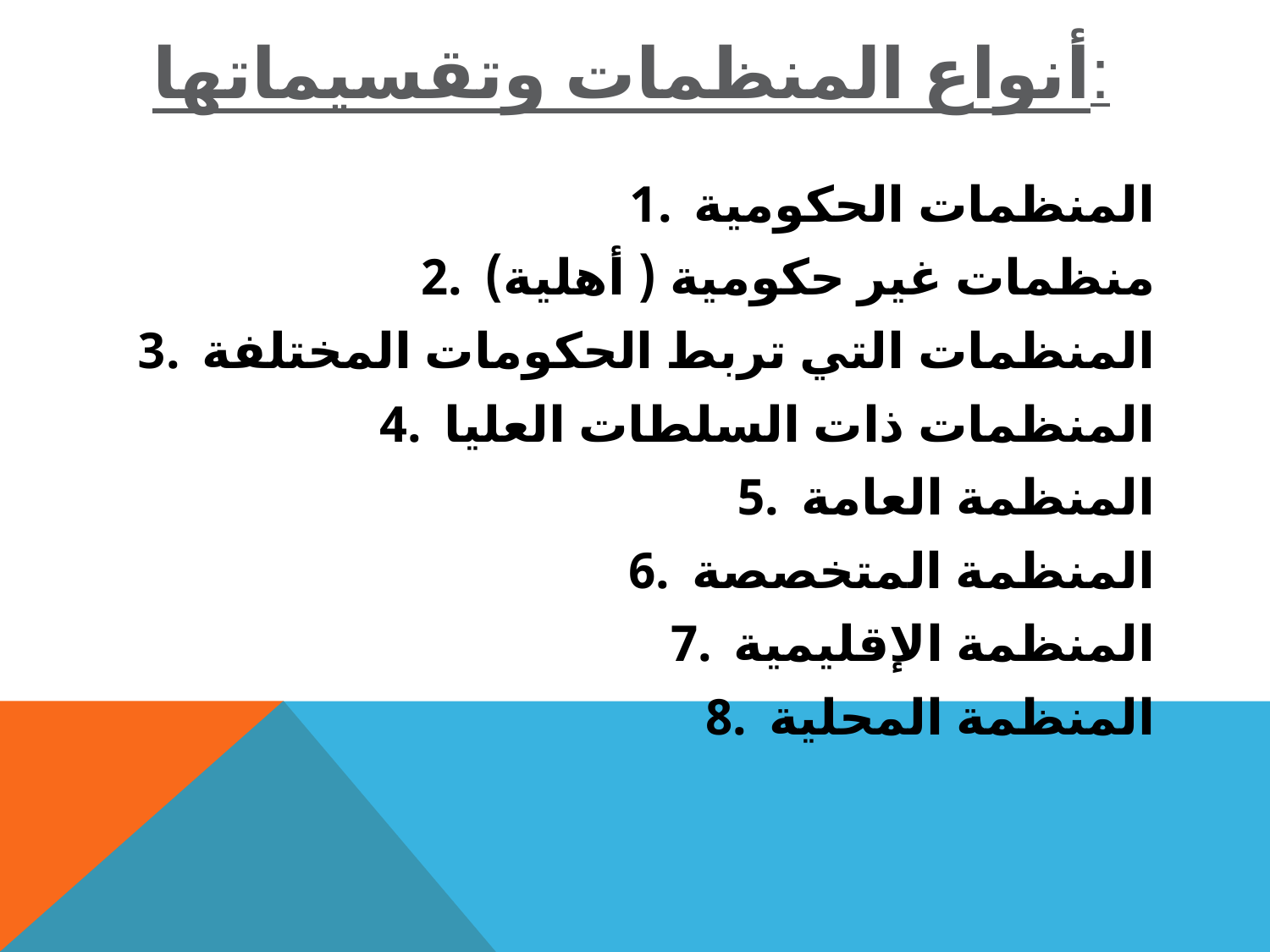

# أنواع المنظمات وتقسيماتها:
المنظمات الحكومية
منظمات غير حكومية ( أهلية)
المنظمات التي تربط الحكومات المختلفة
المنظمات ذات السلطات العليا
المنظمة العامة
المنظمة المتخصصة
المنظمة الإقليمية
المنظمة المحلية